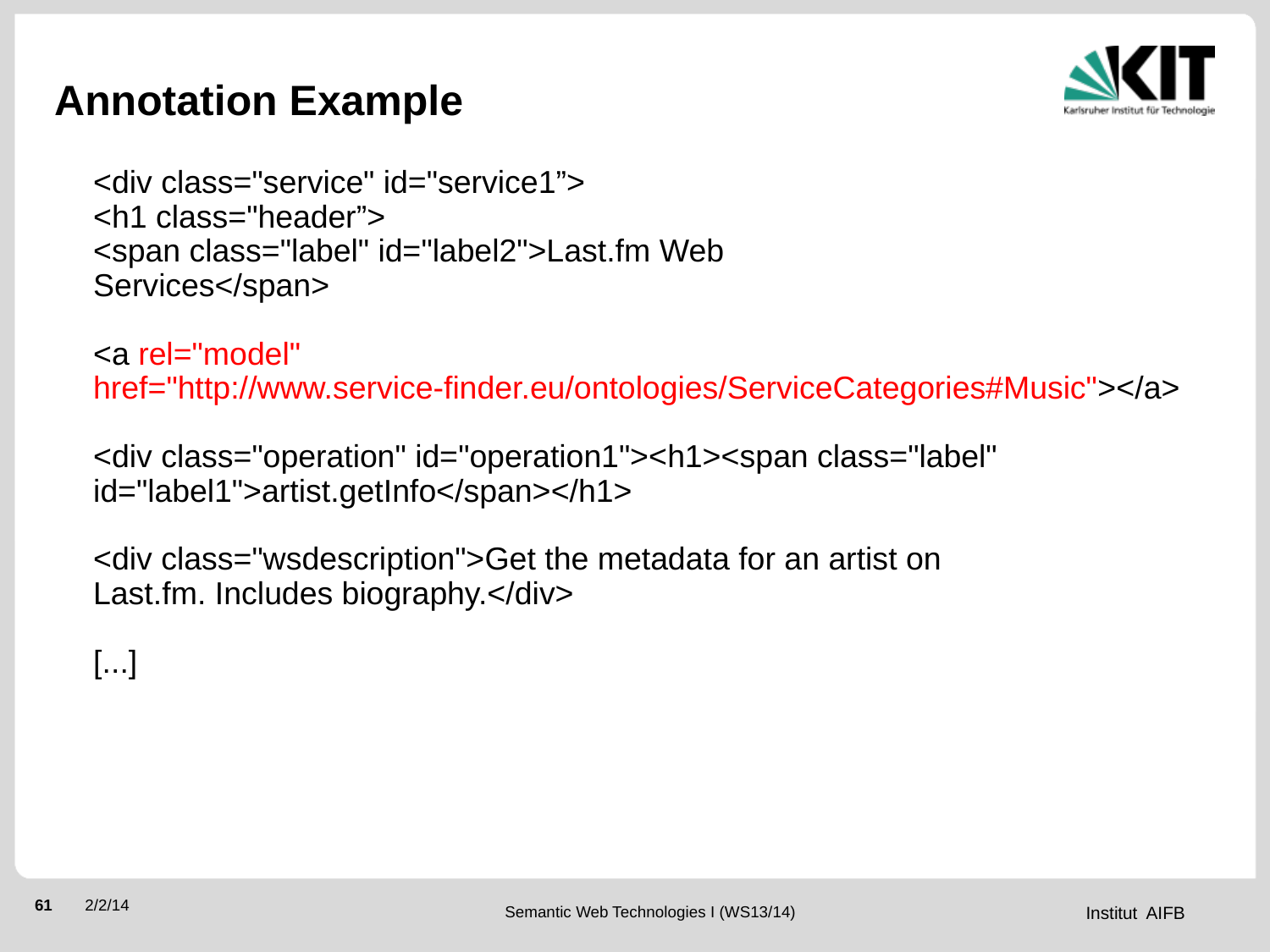

# Annotation Example
<div class="service" id="service1”>
<h1 class="header”>
<span class="label" id="label2">Last.fm Web
Services</span>

<a rel="model" href="http://www.service-finder.eu/ontologies/ServiceCategories#Music"></a>

<div class="operation" id="operation1"><h1><span class="label" id="label1">artist.getInfo</span></h1>

<div class="wsdescription">Get the metadata for an artist on
Last.fm. Includes biography.</div>

[...]